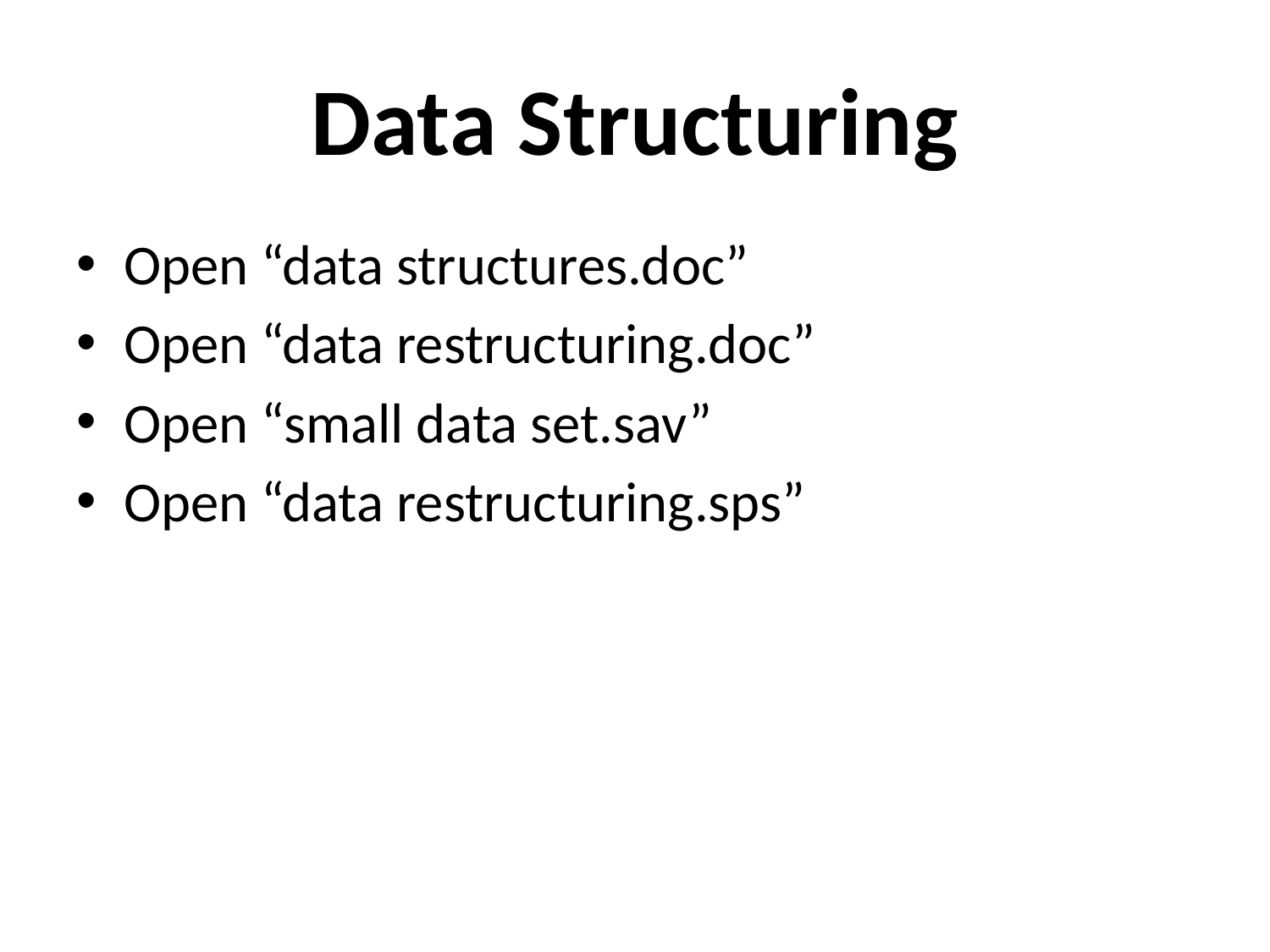

# Data Structuring
Open “data structures.doc”
Open “data restructuring.doc”
Open “small data set.sav”
Open “data restructuring.sps”